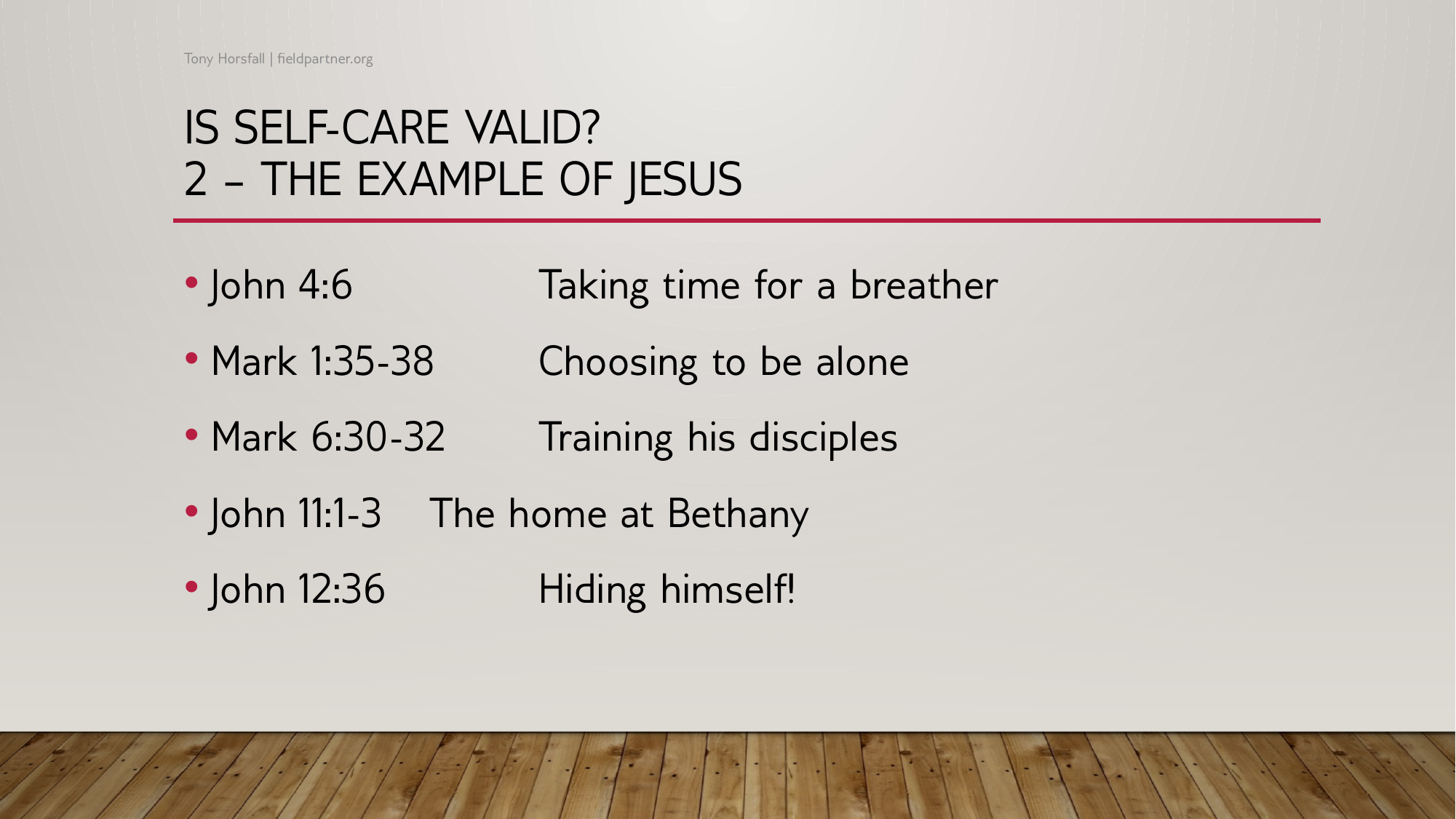

Tony Horsfall | fieldpartner.org
# Is self-care valid? 2 – THE EXAMPLE OF JESUS
John 4:6		Taking time for a breather
Mark 1:35-38	Choosing to be alone
Mark 6:30-32	Training his disciples
John 11:1-3	The home at Bethany
John 12:36		Hiding himself!